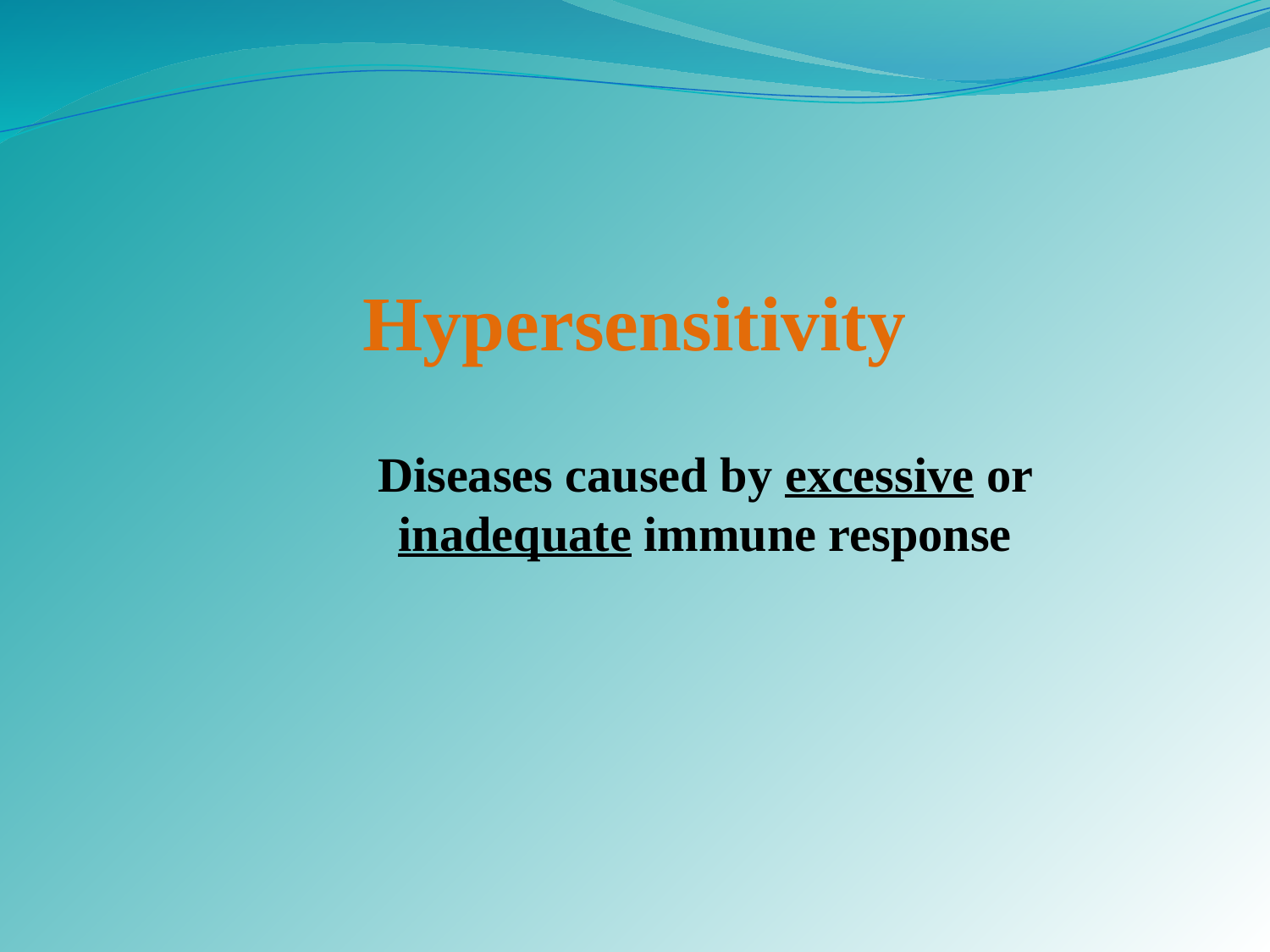

Hypersensitivity
Diseases caused by excessive or inadequate immune response